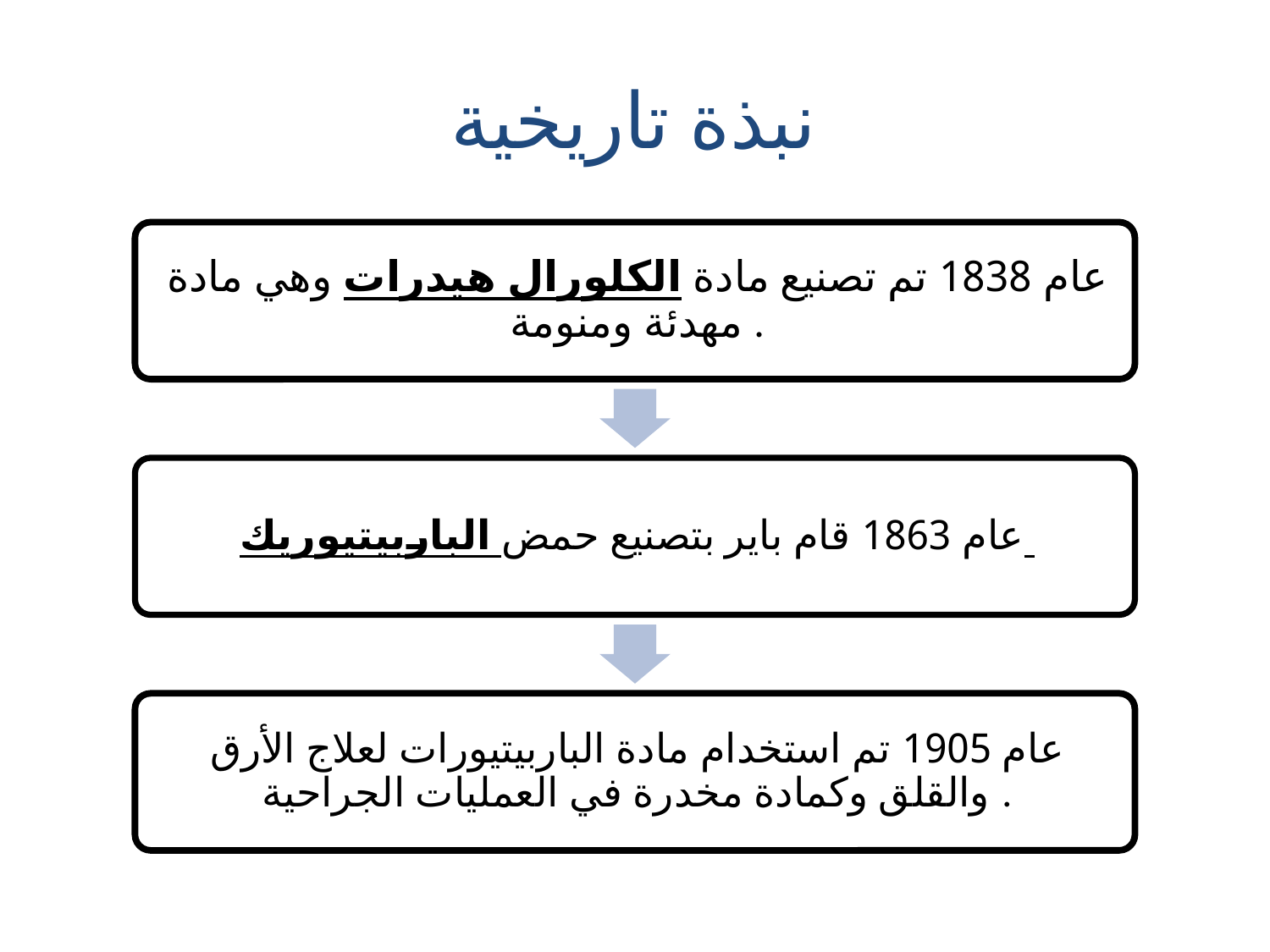

# نبذة تاريخية
عام 1838 تم تصنيع مادة الكلورال هيدرات وهي مادة مهدئة ومنومة .

عام 1863 قام باير بتصنيع حمض الباربيتيوريك

عام 1905 تم استخدام مادة الباربيتيورات لعلاج الأرق والقلق وكمادة مخدرة في العمليات الجراحية .